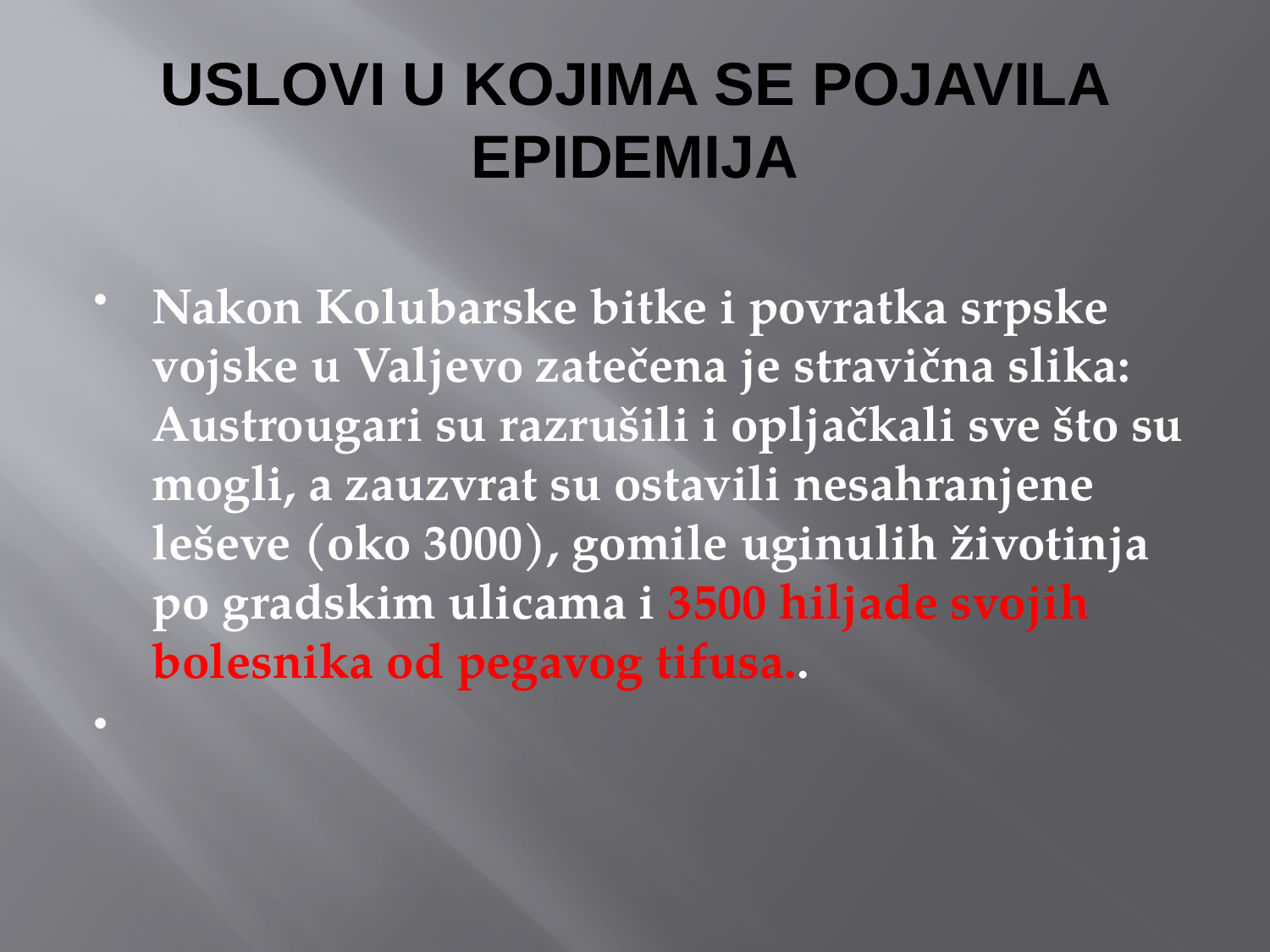

# USLOVI U KOJIMA SE POJAVILA EPIDEMIJA
Nakon Kolubarske bitke i povratka srpske vojske u Valjevo zatečena je stravična slika: Austrougari su razrušili i opljačkali sve što su mogli, a zauzvrat su ostavili nesahranjene leševe (oko 3000), gomile uginulih životinja po gradskim ulicama i 3500 hiljade svojih bolesnika od pegavog tifusa..